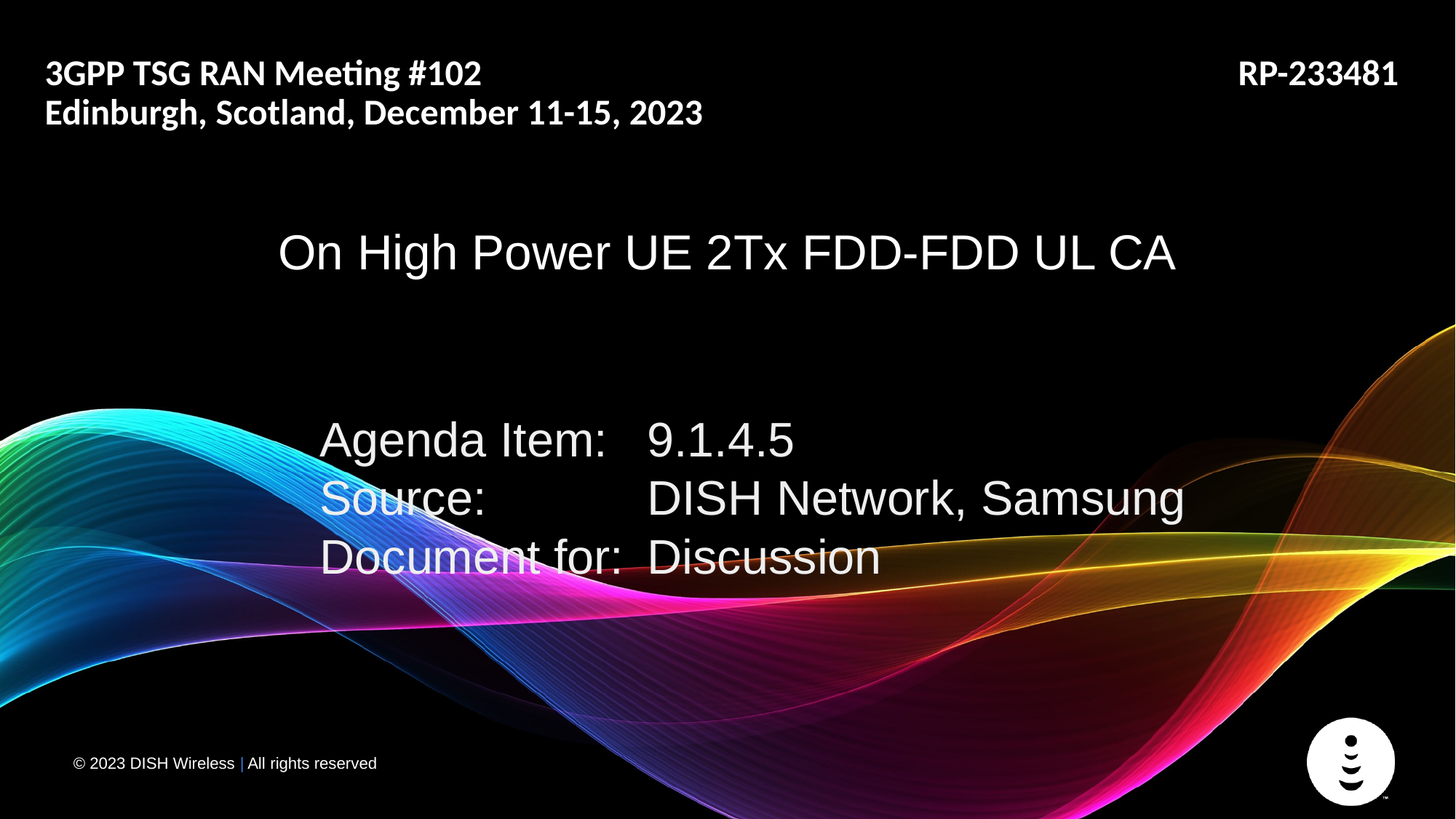

3GPP TSG RAN Meeting #102
Edinburgh, Scotland, December 11-15, 2023
RP-233481
# On High Power UE 2Tx FDD-FDD UL CA
Agenda Item:	9.1.4.5
Source: 		DISH Network, Samsung
Document for:	Discussion